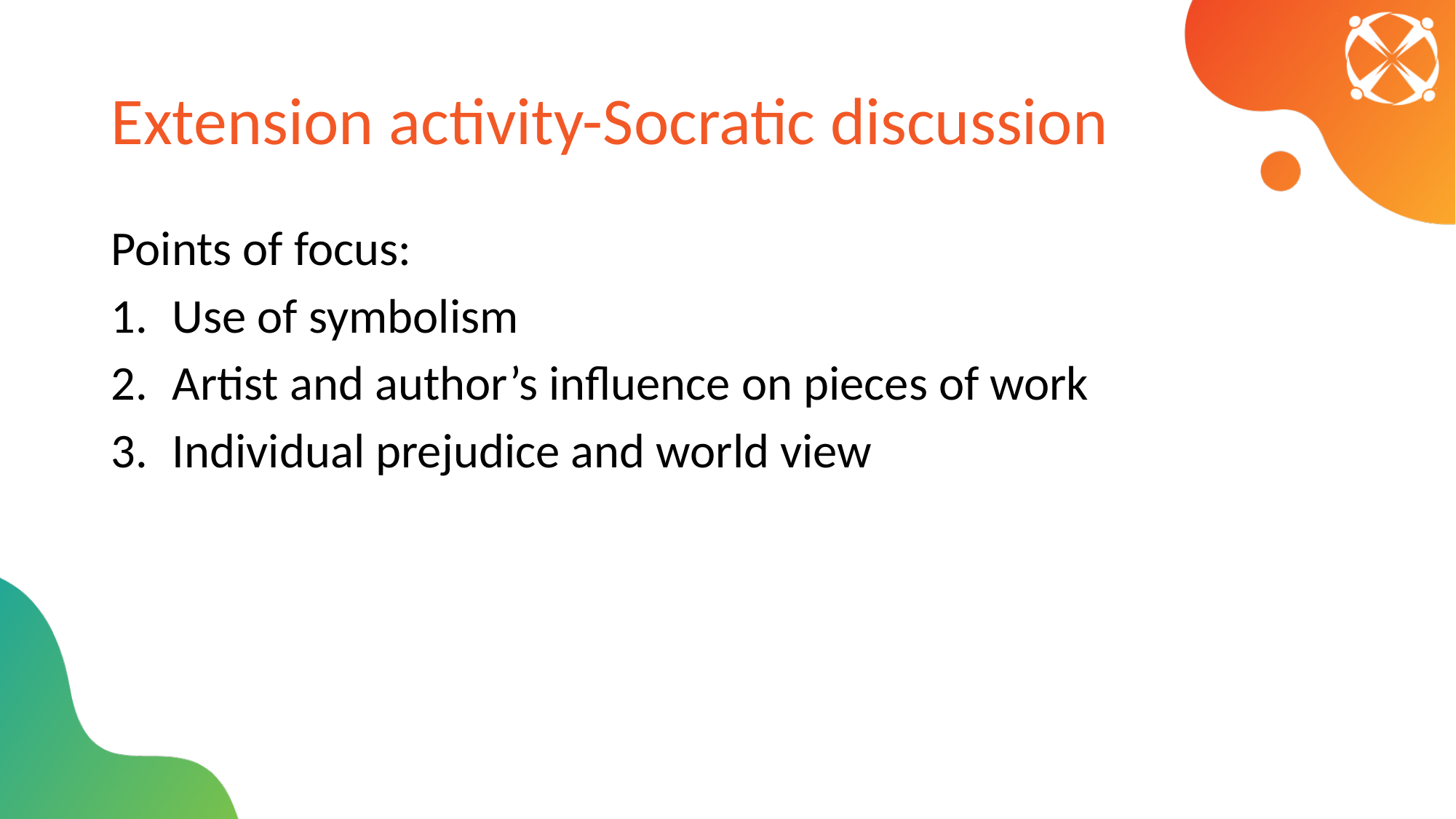

# Extension activity-Socratic discussion
Points of focus:
Use of symbolism
Artist and author’s influence on pieces of work
Individual prejudice and world view